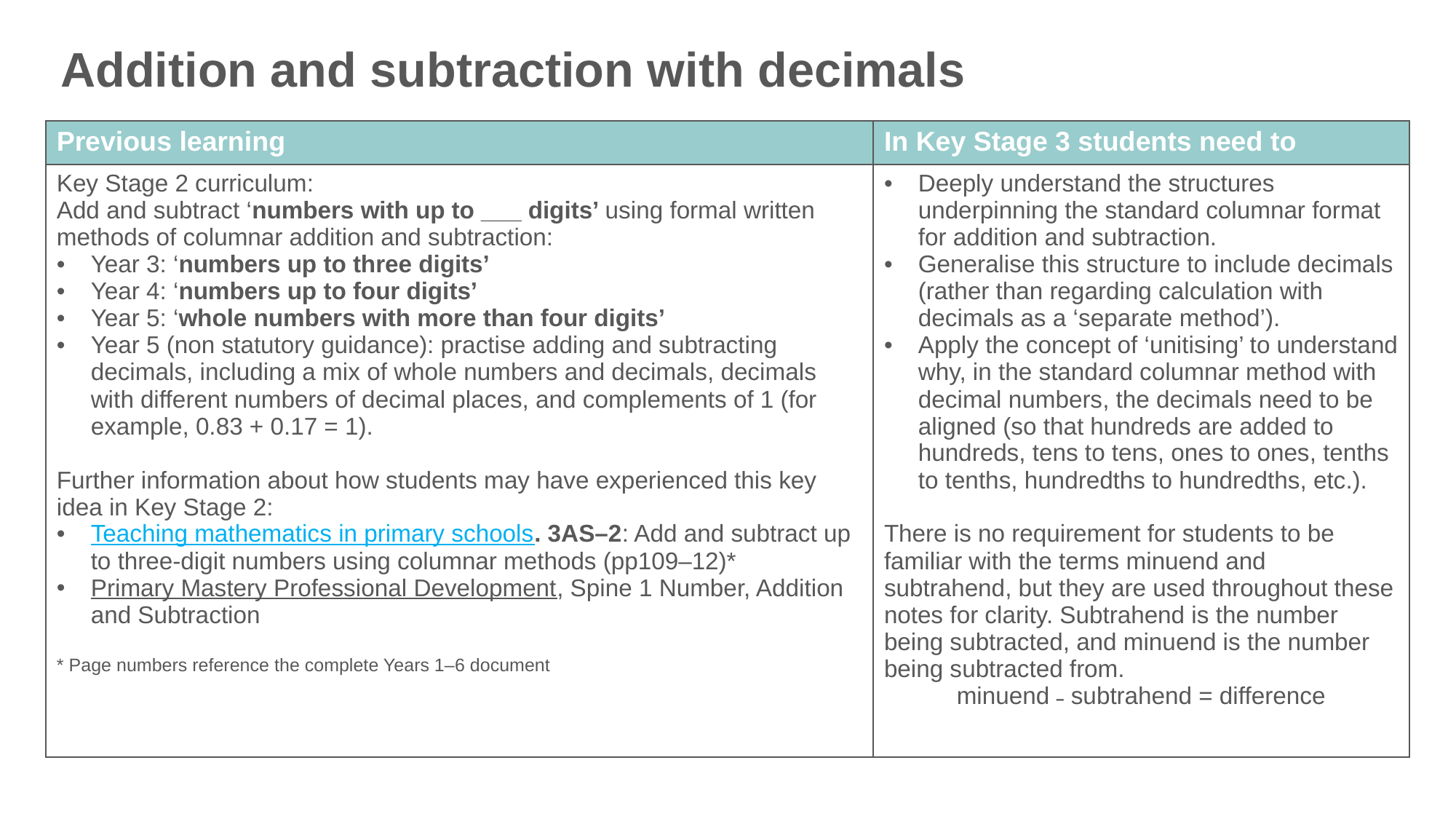

Addition and subtraction with decimals
| Previous learning | In Key Stage 3 students need to |
| --- | --- |
| Key Stage 2 curriculum: Add and subtract ‘numbers with up to \_\_\_ digits’ using formal written methods of columnar addition and subtraction: Year 3: ‘numbers up to three digits’ Year 4: ‘numbers up to four digits’ Year 5: ‘whole numbers with more than four digits’ Year 5 (non statutory guidance): practise adding and subtracting decimals, including a mix of whole numbers and decimals, decimals with different numbers of decimal places, and complements of 1 (for example, 0.83 + 0.17 = 1). Further information about how students may have experienced this key idea in Key Stage 2: Teaching mathematics in primary schools. 3AS–2: Add and subtract up to three-digit numbers using columnar methods (pp109–12)\* Primary Mastery Professional Development, Spine 1 Number, Addition and Subtraction \* Page numbers reference the complete Years 1–6 document | Deeply understand the structures underpinning the standard columnar format for addition and subtraction. Generalise this structure to include decimals (rather than regarding calculation with decimals as a ‘separate method’). Apply the concept of ‘unitising’ to understand why, in the standard columnar method with decimal numbers, the decimals need to be aligned (so that hundreds are added to hundreds, tens to tens, ones to ones, tenths to tenths, hundredths to hundredths, etc.). There is no requirement for students to be familiar with the terms minuend and subtrahend, but they are used throughout these notes for clarity. Subtrahend is the number being subtracted, and minuend is the number being subtracted from. minuend ˗ subtrahend = difference |